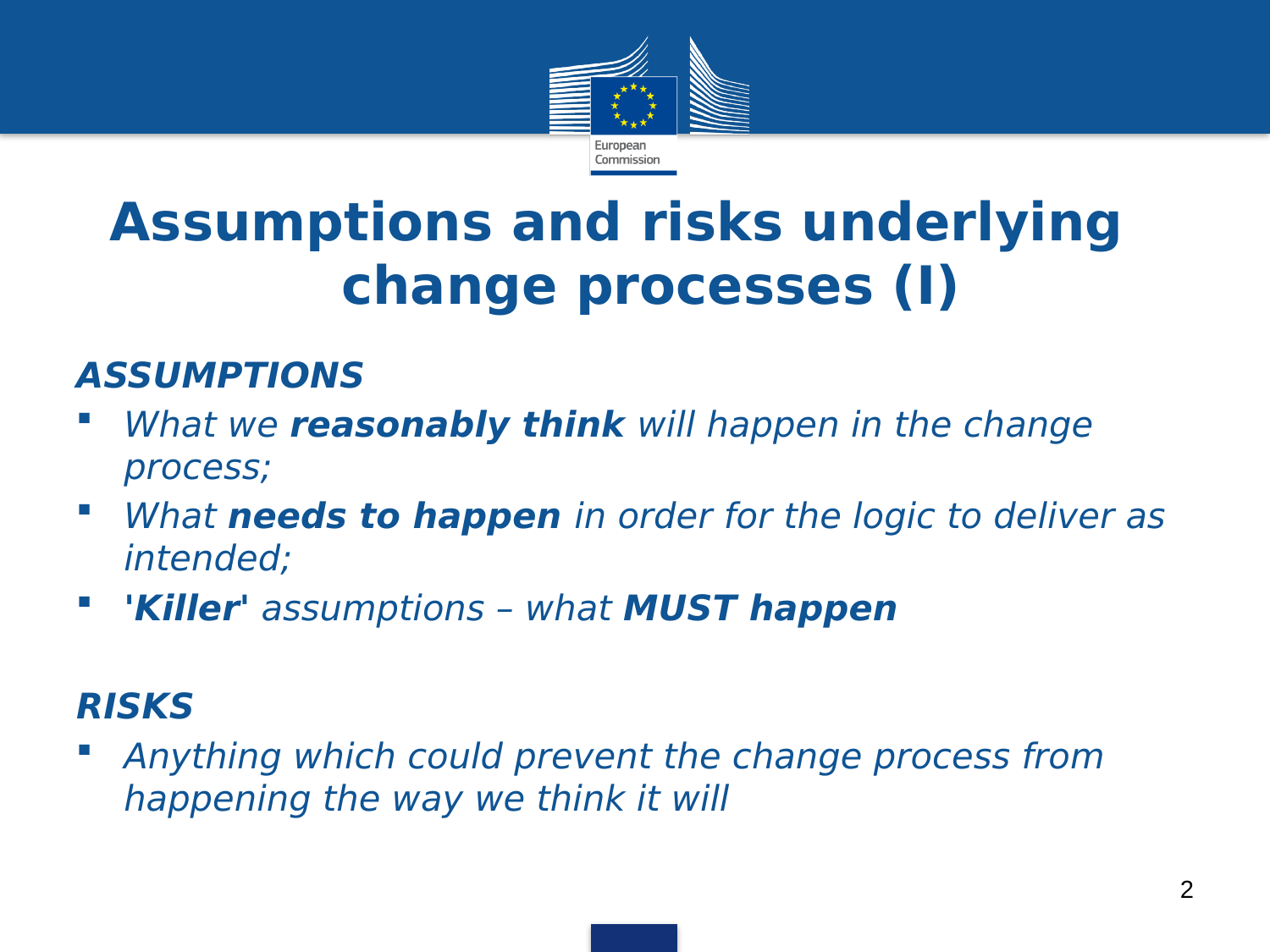

# Assumptions and risks underlying  change processes (I)
ASSUMPTIONS
What we reasonably think will happen in the change process;
What needs to happen in order for the logic to deliver as intended;
'Killer' assumptions – what MUST happen

RISKS
Anything which could prevent the change process from happening the way we think it will
2